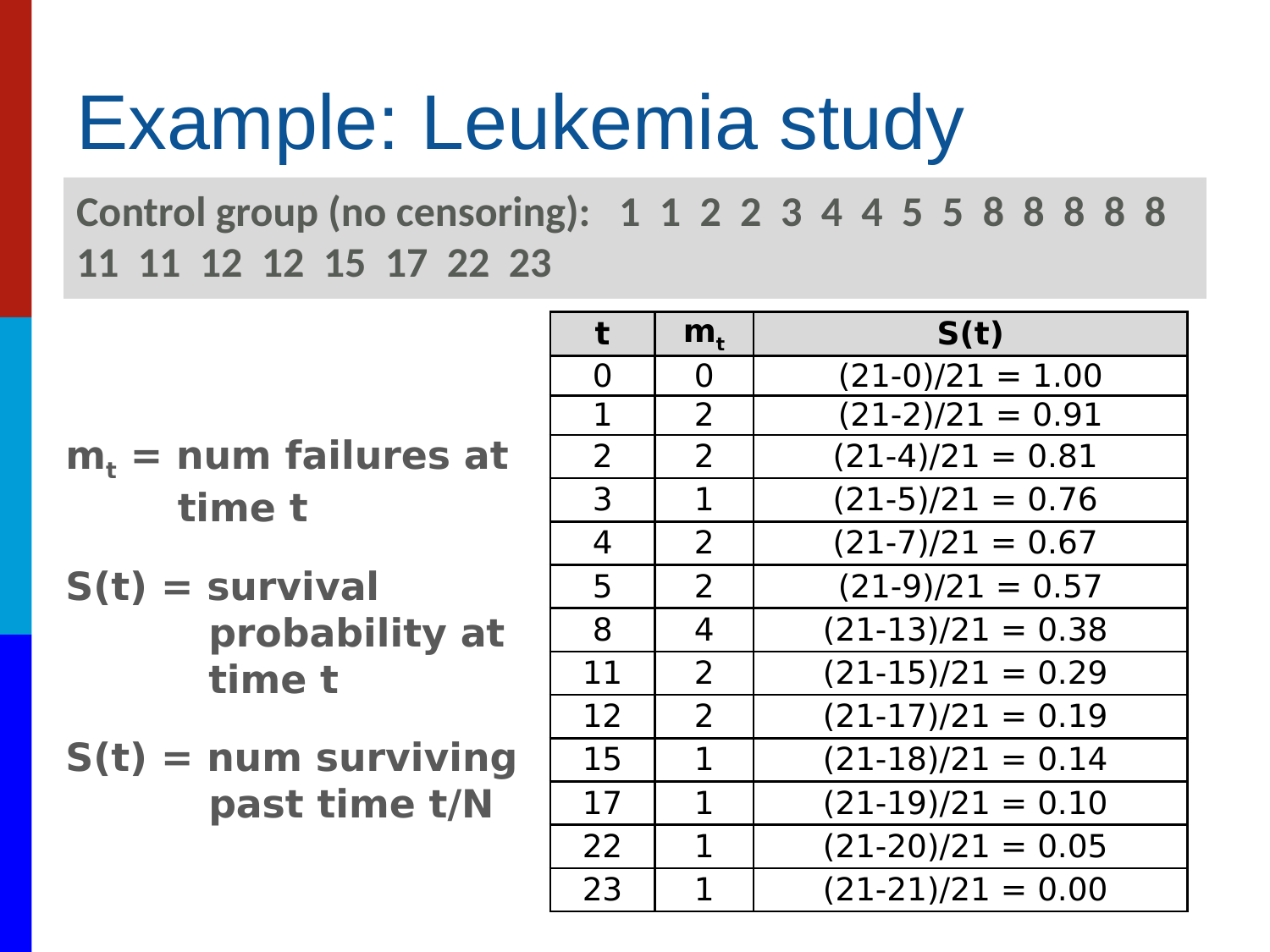

# Example: Leukemia study
Control group (no censoring):   1  1  2  2  3  4  4  5  5  8  8  8  8  8  11  11  12  12  15  17  22  23
| t | mt | S(t) |
| --- | --- | --- |
| 0 | 0 | (21-0)/21 = 1.00 |
| 1 | 2 | (21-2)/21 = 0.91 |
| 2 | 2 | (21-4)/21 = 0.81 |
| 3 | 1 | (21-5)/21 = 0.76 |
| 4 | 2 | (21-7)/21 = 0.67 |
| 5 | 2 | (21-9)/21 = 0.57 |
| 8 | 4 | (21-13)/21 = 0.38 |
| 11 | 2 | (21-15)/21 = 0.29 |
| 12 | 2 | (21-17)/21 = 0.19 |
| 15 | 1 | (21-18)/21 = 0.14 |
| 17 | 1 | (21-19)/21 = 0.10 |
| 22 | 1 | (21-20)/21 = 0.05 |
| 23 | 1 | (21-21)/21 = 0.00 |
mt = num failures at time t
S(t) = survival probability at time t
S(t) = num surviving past time t/N